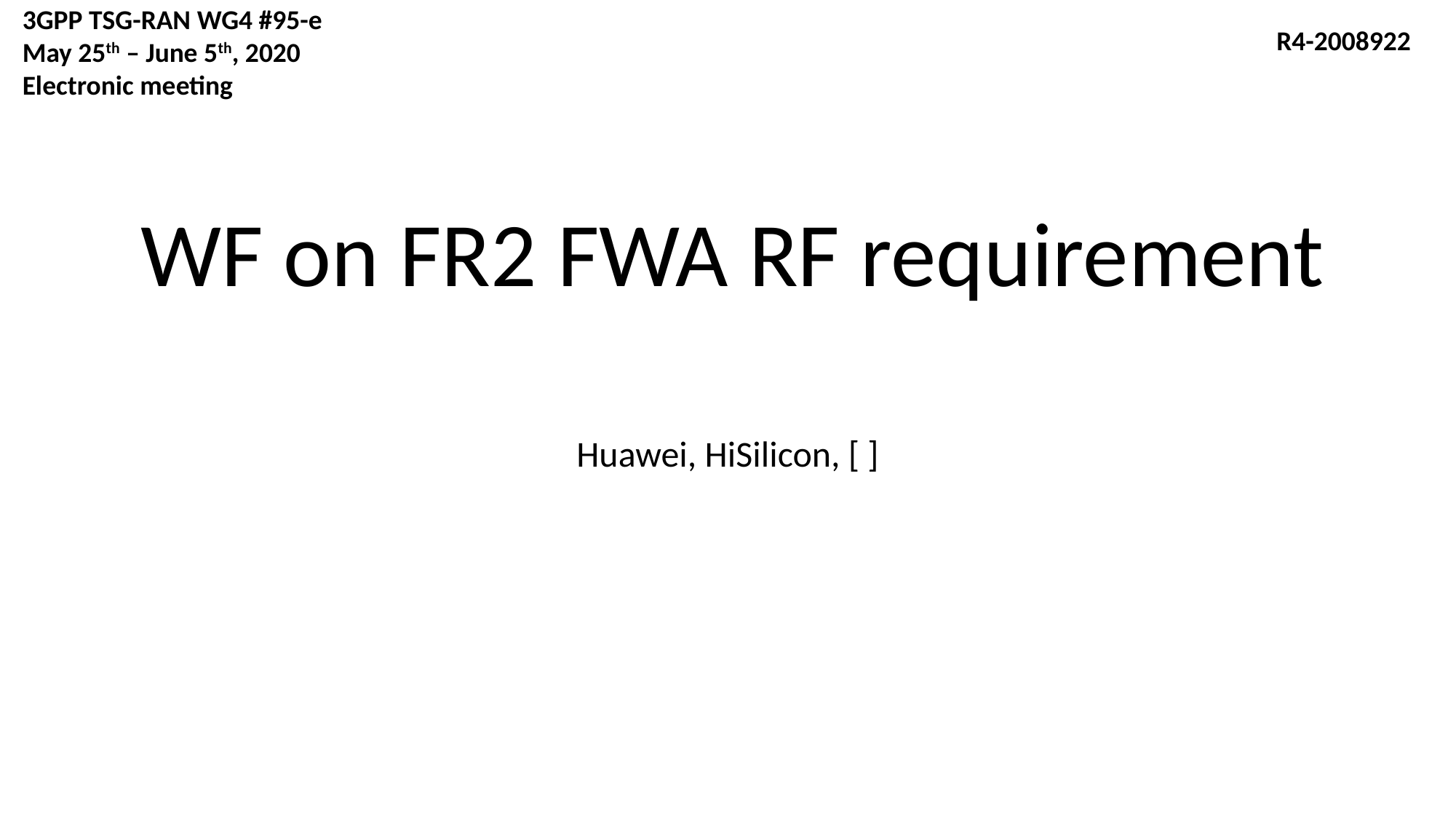

3GPP TSG-RAN WG4 #95-e
May 25th – June 5th, 2020
Electronic meeting
R4-2008922
# WF on FR2 FWA RF requirement
Huawei, HiSilicon, [ ]